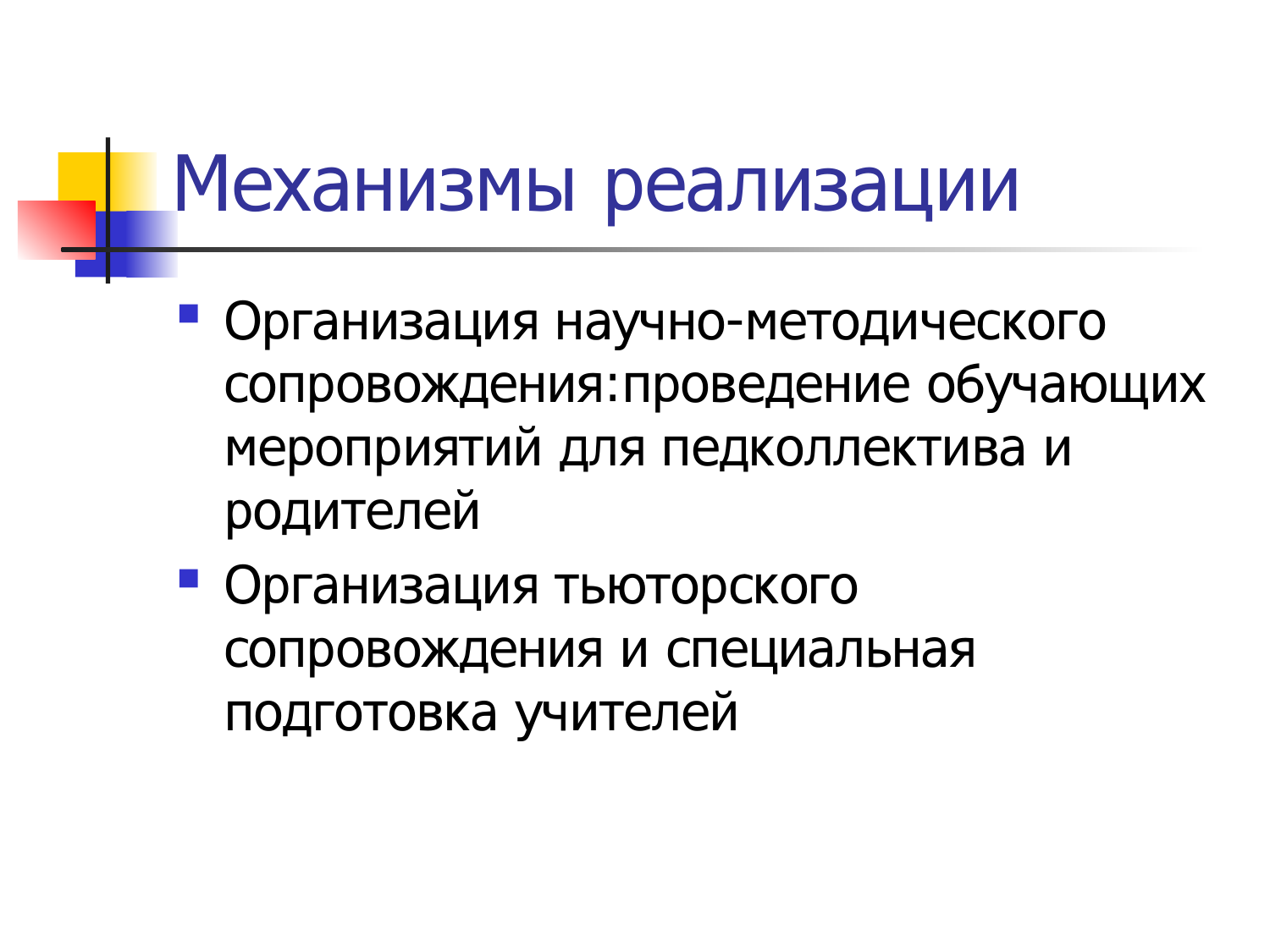

# Механизмы реализации
Организация научно-методического сопровождения:проведение обучающих мероприятий для педколлектива и родителей
Организация тьюторского сопровождения и специальная подготовка учителей